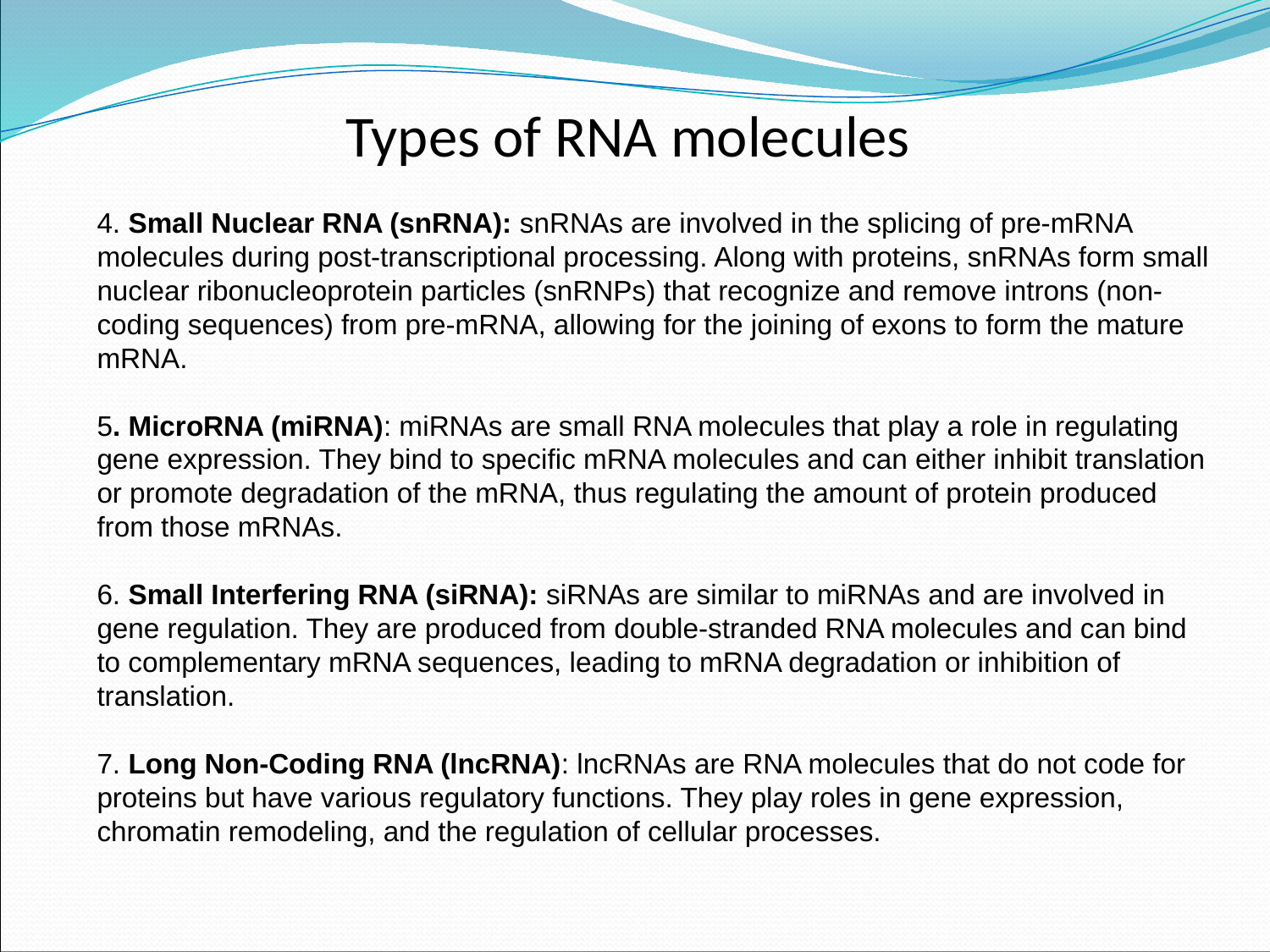

Types of RNA molecules
4. Small Nuclear RNA (snRNA): snRNAs are involved in the splicing of pre-mRNA molecules during post-transcriptional processing. Along with proteins, snRNAs form small nuclear ribonucleoprotein particles (snRNPs) that recognize and remove introns (non-coding sequences) from pre-mRNA, allowing for the joining of exons to form the mature mRNA.

5. MicroRNA (miRNA): miRNAs are small RNA molecules that play a role in regulating gene expression. They bind to specific mRNA molecules and can either inhibit translation or promote degradation of the mRNA, thus regulating the amount of protein produced from those mRNAs.

6. Small Interfering RNA (siRNA): siRNAs are similar to miRNAs and are involved in gene regulation. They are produced from double-stranded RNA molecules and can bind to complementary mRNA sequences, leading to mRNA degradation or inhibition of translation.

7. Long Non-Coding RNA (lncRNA): lncRNAs are RNA molecules that do not code for proteins but have various regulatory functions. They play roles in gene expression, chromatin remodeling, and the regulation of cellular processes.